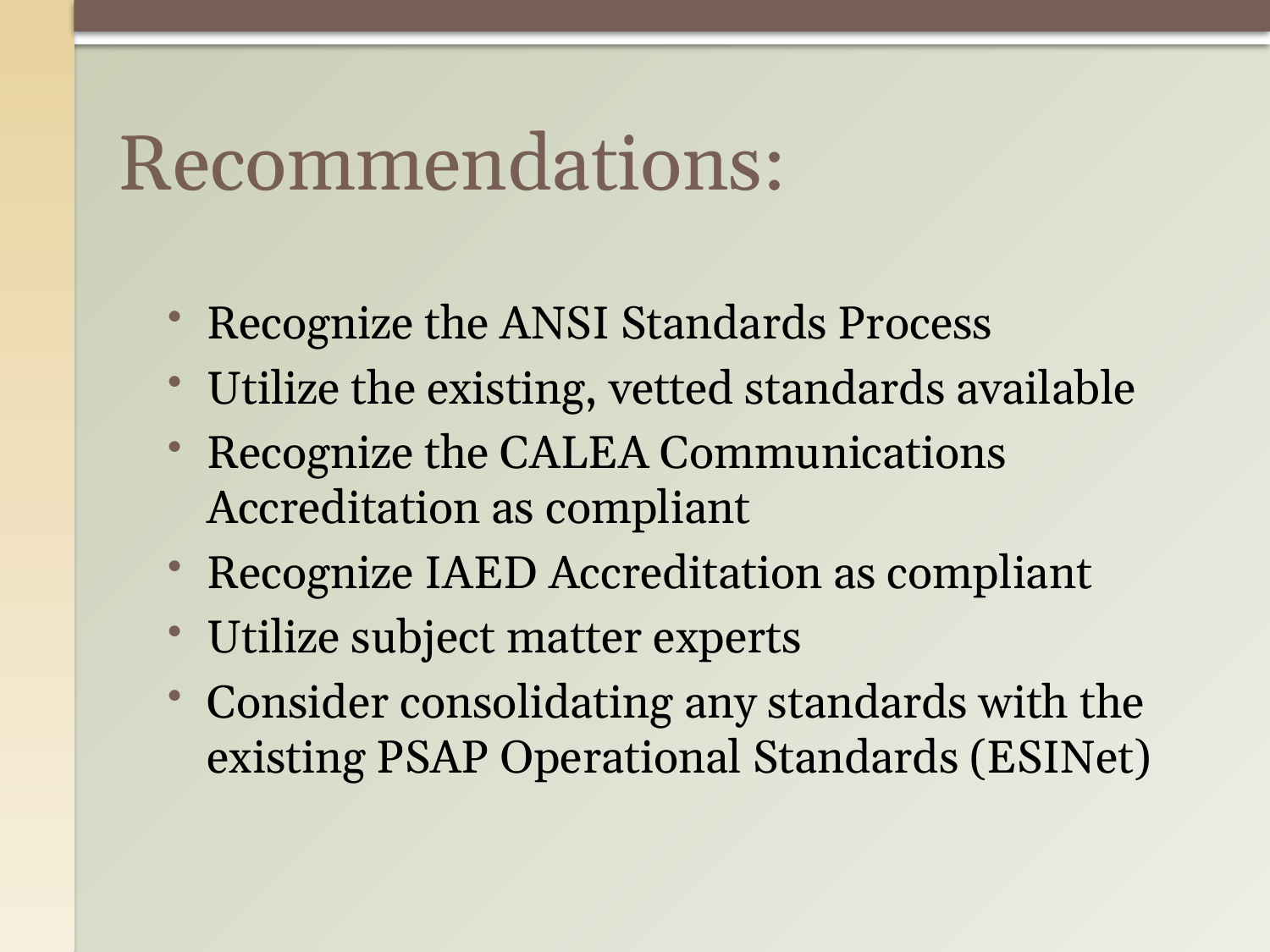

# Recommendations:

Recognize the ANSI Standards Process
Utilize the existing, vetted standards available
Recognize the CALEA Communications Accreditation as compliant
Recognize IAED Accreditation as compliant
Utilize subject matter experts
Consider consolidating any standards with the existing PSAP Operational Standards (ESINet)